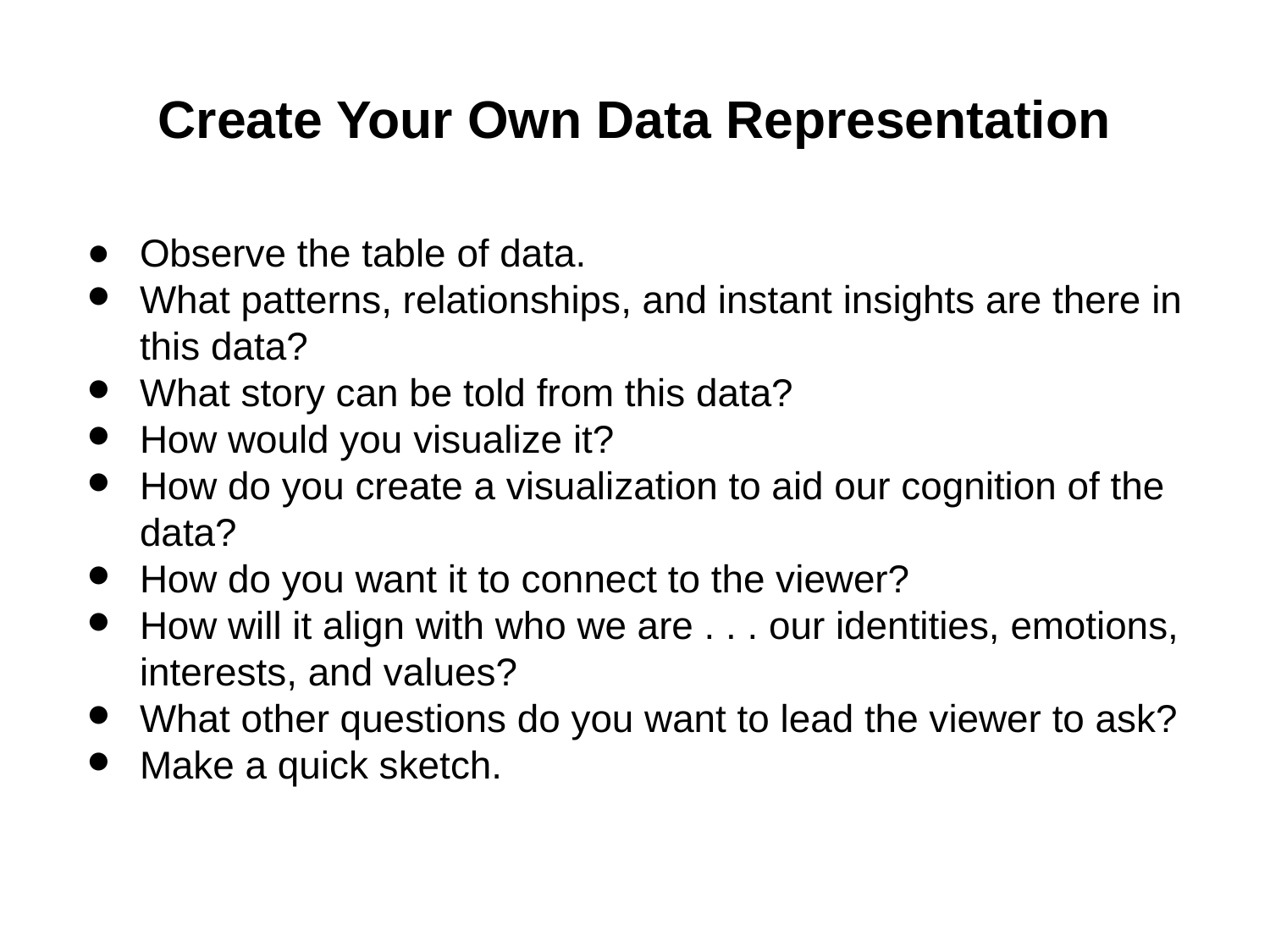

# Create Your Own Data Representation
Observe the table of data.
What patterns, relationships, and instant insights are there in this data?
What story can be told from this data?
How would you visualize it?
How do you create a visualization to aid our cognition of the data?
How do you want it to connect to the viewer?
How will it align with who we are . . . our identities, emotions, interests, and values?
What other questions do you want to lead the viewer to ask?
Make a quick sketch.